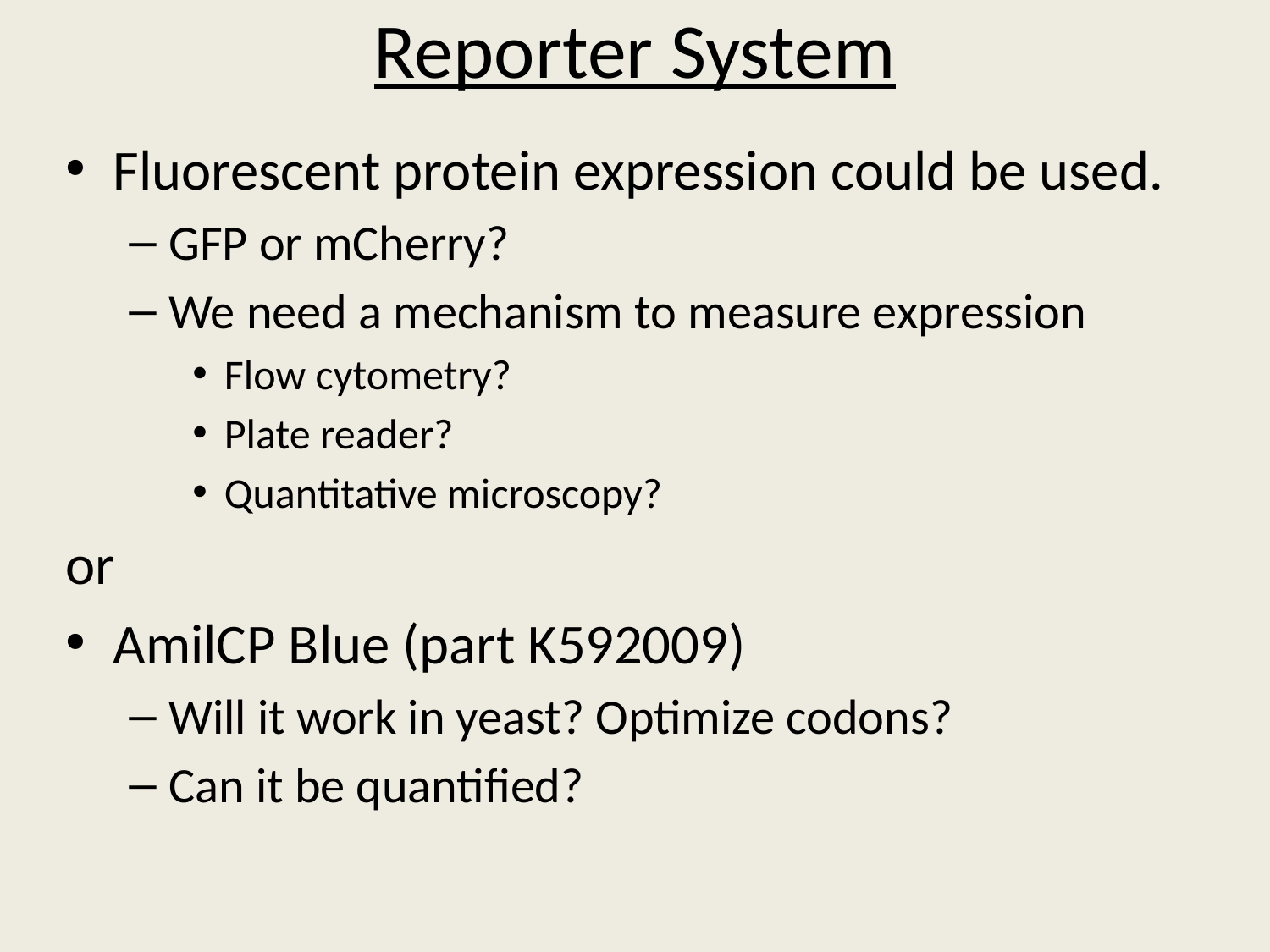

# Reporter System
Fluorescent protein expression could be used.
GFP or mCherry?
We need a mechanism to measure expression
Flow cytometry?
Plate reader?
Quantitative microscopy?
or
AmilCP Blue (part K592009)
Will it work in yeast? Optimize codons?
Can it be quantified?